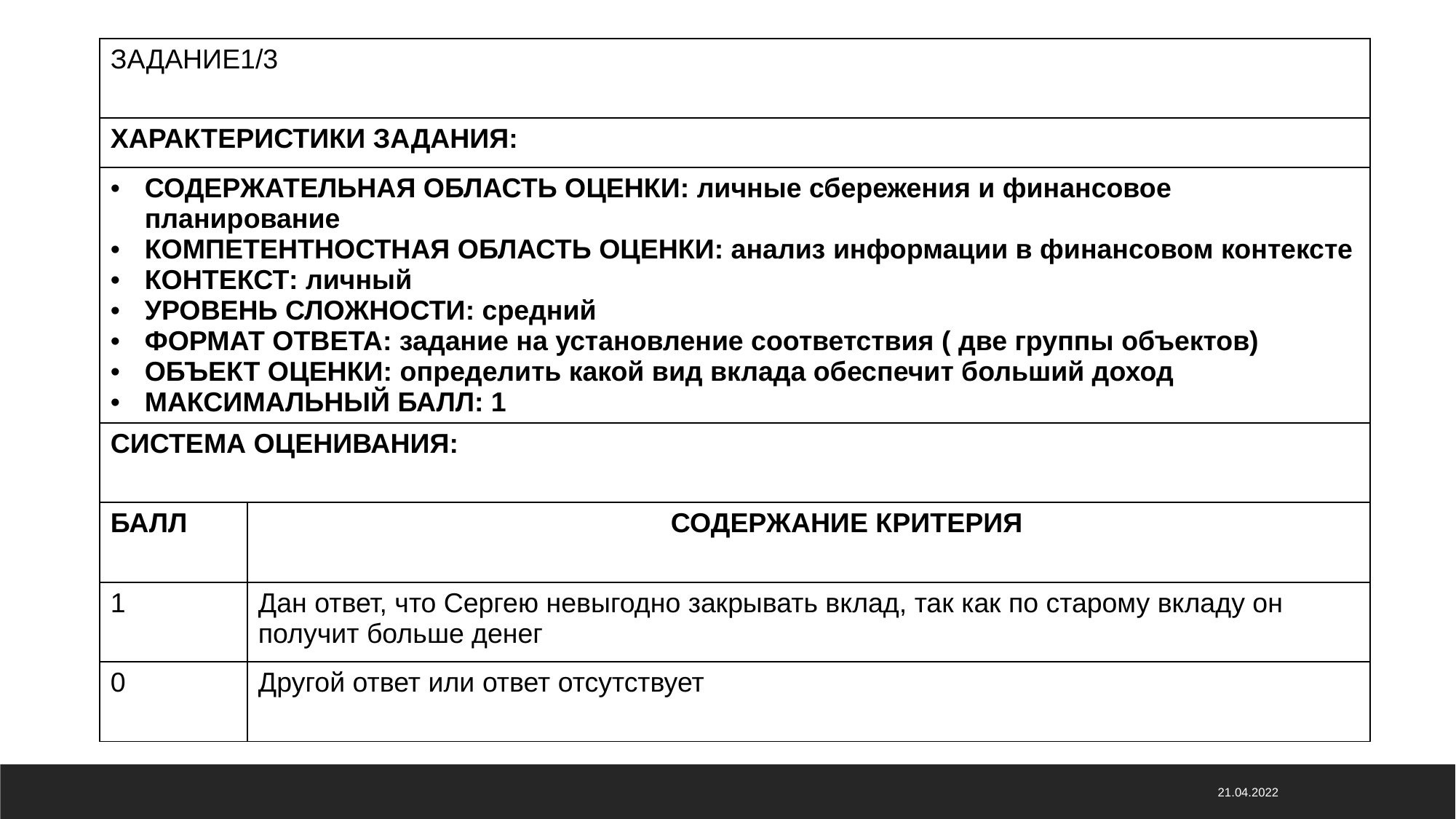

| ЗАДАНИЕ1/3 |  |
| --- | --- |
| ХАРАКТЕРИСТИКИ ЗАДАНИЯ: |  |
| СОДЕРЖАТЕЛЬНАЯ ОБЛАСТЬ ОЦЕНКИ: личные сбережения и финансовое планирование КОМПЕТЕНТНОСТНАЯ ОБЛАСТЬ ОЦЕНКИ: анализ информации в финансовом контексте КОНТЕКСТ: личный УРОВЕНЬ СЛОЖНОСТИ: средний ФОРМАТ ОТВЕТА: задание на установление соответствия ( две группы объектов) ОБЪЕКТ ОЦЕНКИ: определить какой вид вклада обеспечит больший доход МАКСИМАЛЬНЫЙ БАЛЛ: 1 |  |
| СИСТЕМА ОЦЕНИВАНИЯ: |  |
| БАЛЛ | СОДЕРЖАНИЕ КРИТЕРИЯ |
| 1 | Дан ответ, что Сергею невыгодно закрывать вклад, так как по старому вкладу он получит больше денег |
| 0 | Другой ответ или ответ отсутствует |
21.04.2022